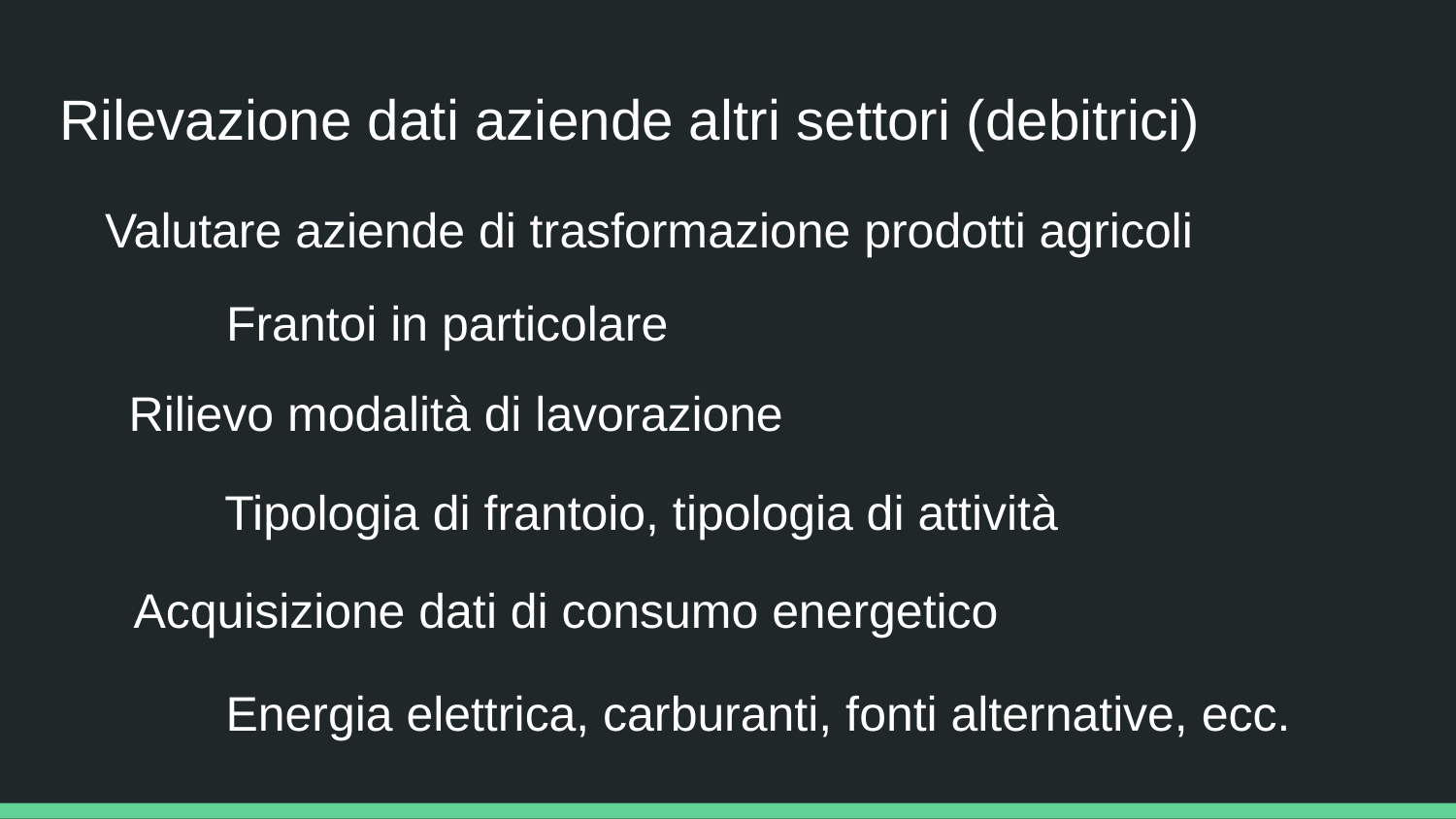

Rilevazione dati aziende altri settori (debitrici)

Valutare aziende di trasformazione prodotti agricoli
Frantoi in particolare
Rilievo modalità di lavorazione

Tipologia di frantoio, tipologia di attività
Acquisizione dati di consumo energetico
Energia elettrica, carburanti, fonti alternative, ecc.